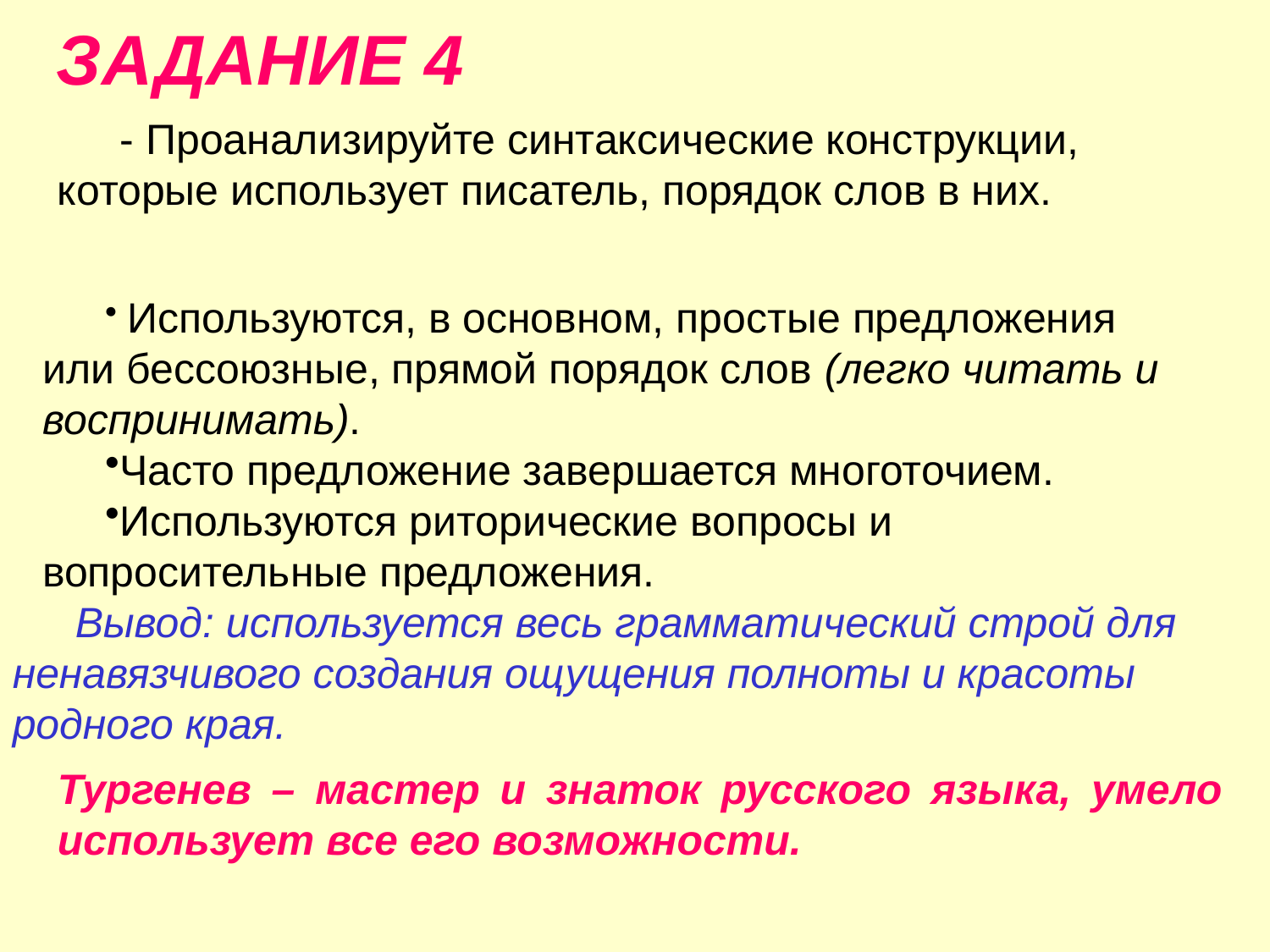

ЗАДАНИЕ 4
- Проанализируйте синтаксические конструкции, которые использует писатель, порядок слов в них.
 Используются, в основном, простые предложения или бессоюзные, прямой порядок слов (легко читать и воспринимать).
Часто предложение завершается многоточием.
Используются риторические вопросы и вопросительные предложения.
Вывод: используется весь грамматический строй для ненавязчивого создания ощущения полноты и красоты родного края.
Тургенев – мастер и знаток русского языка, умело использует все его возможности.